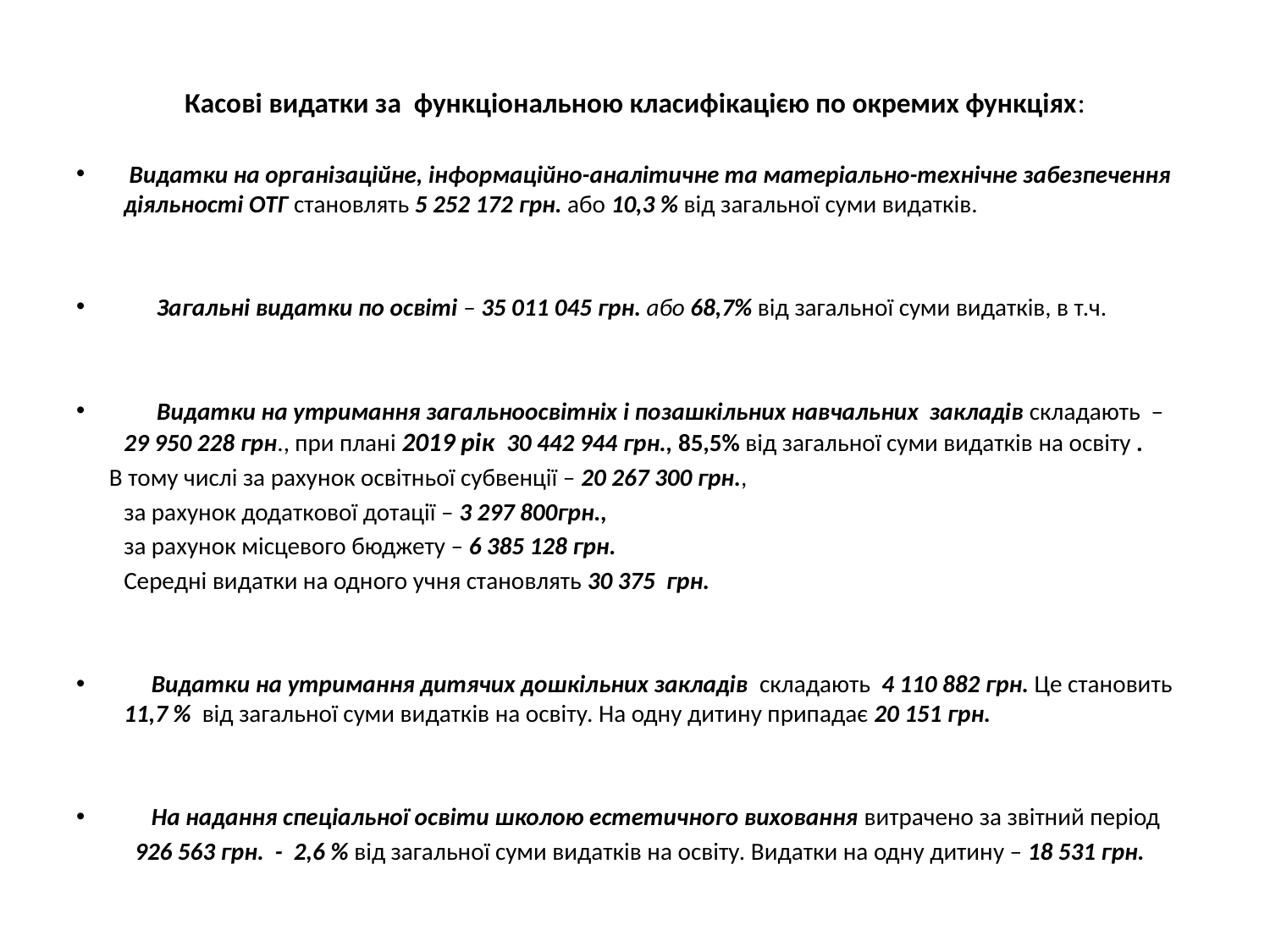

Касові видатки за  функціональною класифікацією по окремих функціях:

 Видатки на організаційне, інформаційно-аналітичне та матеріально-технічне забезпечення діяльності ОТГ становлять 5 252 172 грн. або 10,3 % від загальної суми видатків.

      Загальні видатки по освіті – 35 011 045 грн. або 68,7% від загальної суми видатків, в т.ч.

      Видатки на утримання загальноосвітніх і позашкільних навчальних  закладів складають  –   29 950 228 грн., при плані 2019 рік  30 442 944 грн., 85,5% від загальної суми видатків на освіту .
      В тому числі за рахунок освітньої субвенції – 20 267 300 грн.,
	за рахунок додаткової дотації – 3 297 800грн.,
	за рахунок місцевого бюджету – 6 385 128 грн.
	Середні видатки на одного учня становлять 30 375  грн.

     Видатки на утримання дитячих дошкільних закладів  складають  4 110 882 грн. Це становить 11,7 %  від загальної суми видатків на освіту. На одну дитину припадає 20 151 грн.

     На надання спеціальної освіти школою естетичного виховання витрачено за звітний період
	  926 563 грн.  -  2,6 % від загальної суми видатків на освіту. Видатки на одну дитину – 18 531 грн.